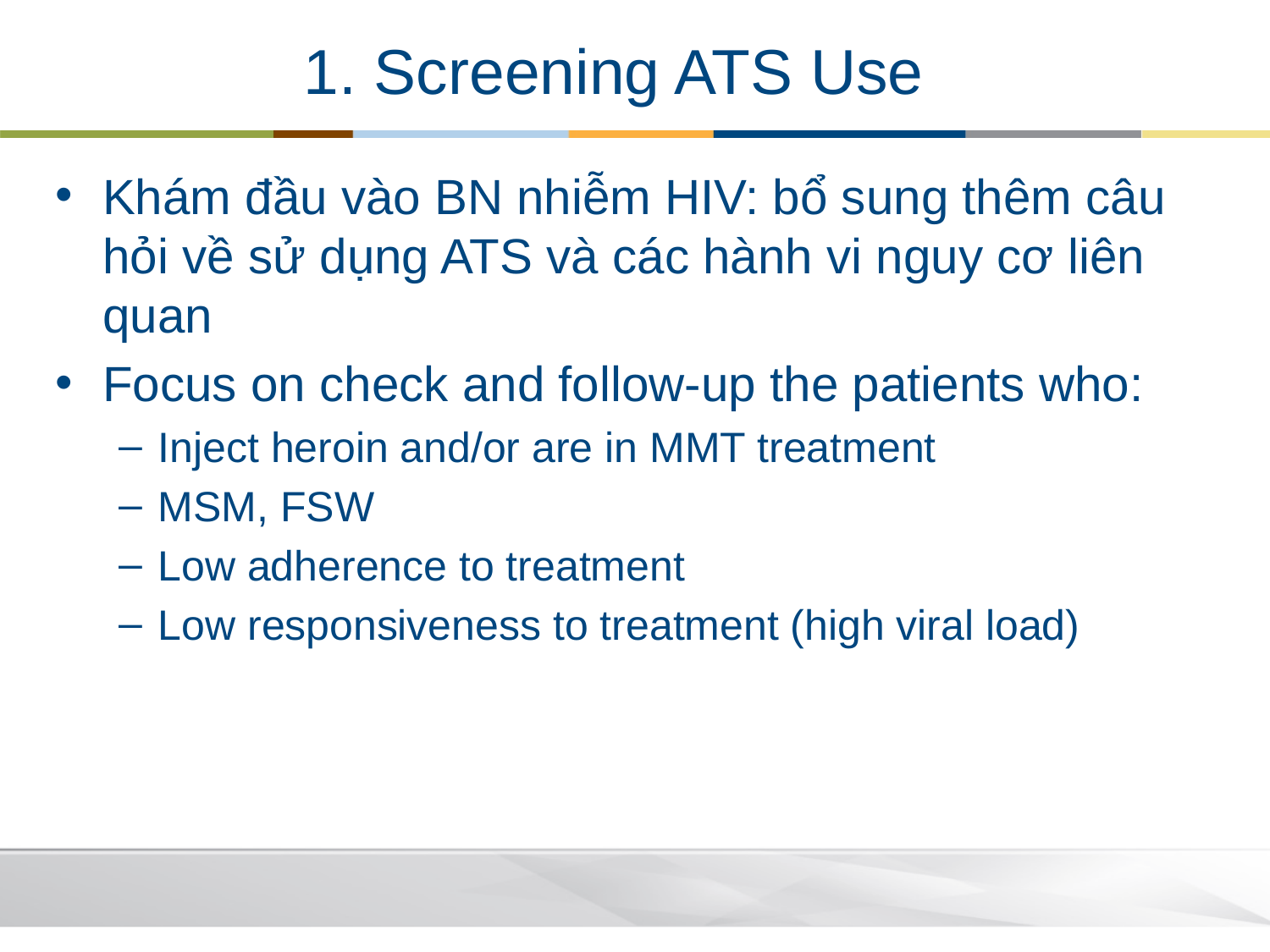

# 1. Screening ATS Use
Khám đầu vào BN nhiễm HIV: bổ sung thêm câu hỏi về sử dụng ATS và các hành vi nguy cơ liên quan
Focus on check and follow-up the patients who:
Inject heroin and/or are in MMT treatment
MSM, FSW
Low adherence to treatment
Low responsiveness to treatment (high viral load)